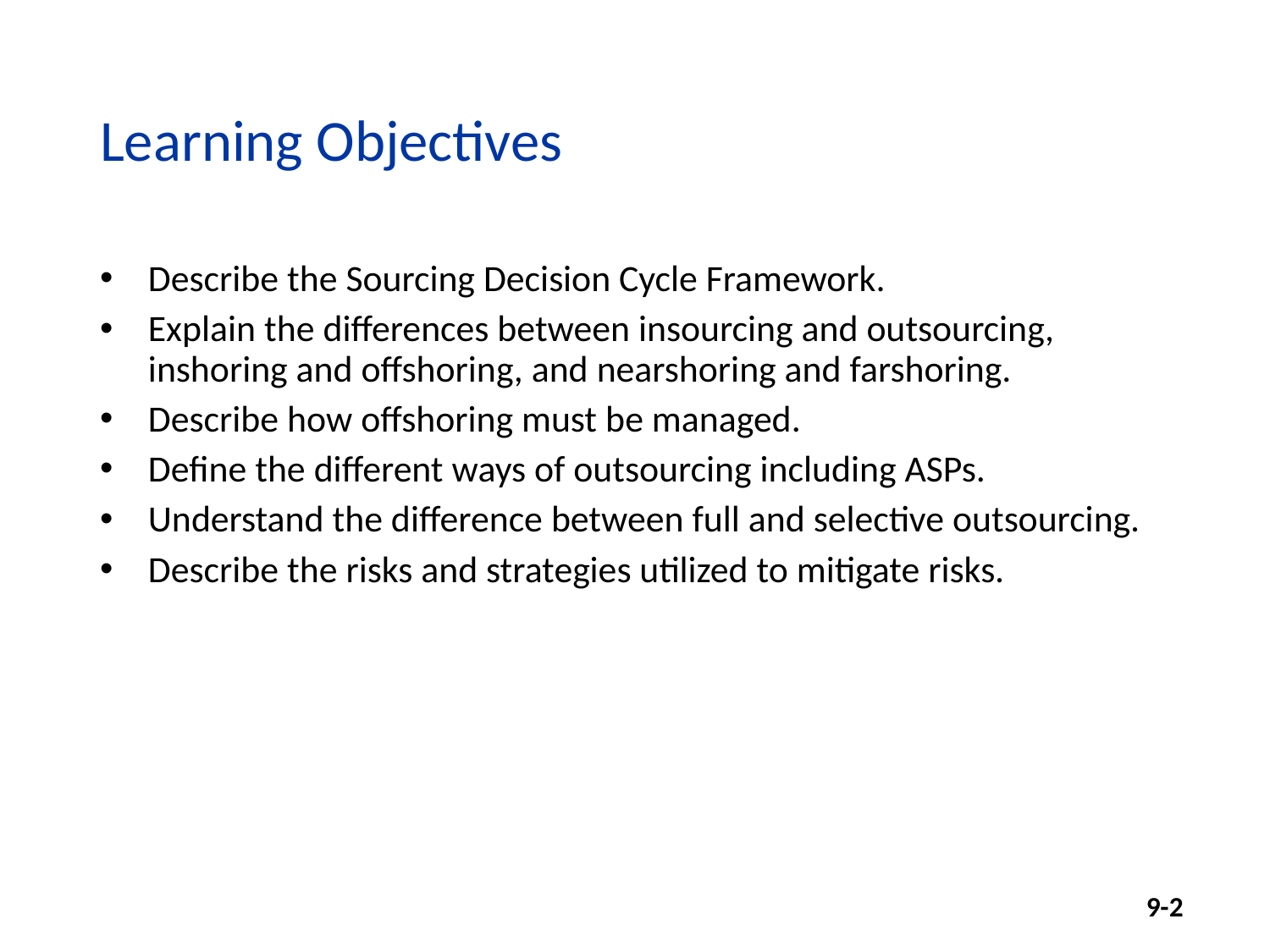

# Learning Objectives
Describe the Sourcing Decision Cycle Framework.
Explain the differences between insourcing and outsourcing, inshoring and offshoring, and nearshoring and farshoring.
Describe how offshoring must be managed.
Define the different ways of outsourcing including ASPs.
Understand the difference between full and selective outsourcing.
Describe the risks and strategies utilized to mitigate risks.